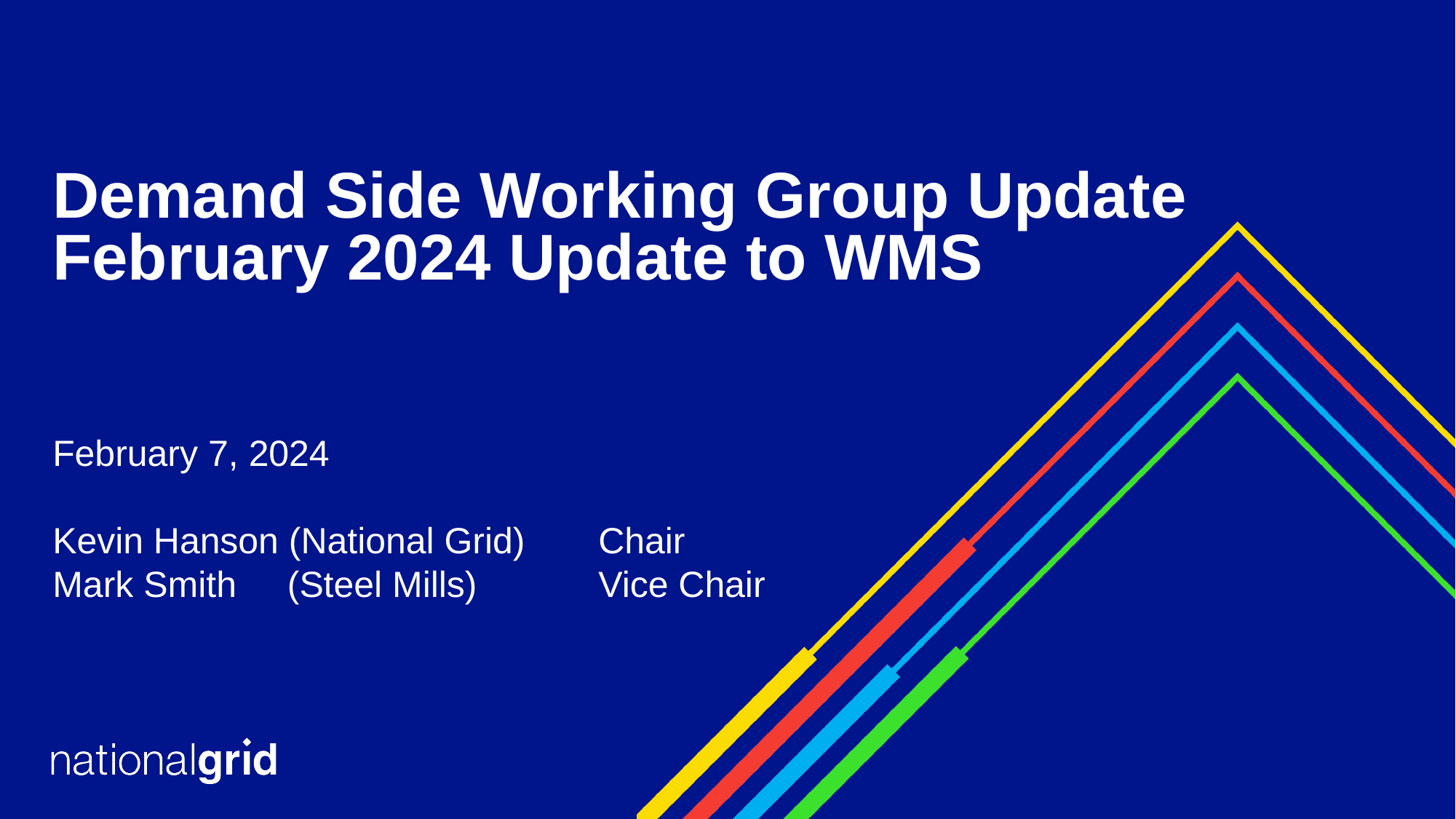

# Demand Side Working Group Update February 2024 Update to WMS
February 7, 2024

Kevin Hanson (National Grid) 	Chair
Mark Smith     (Steel Mills) 		Vice Chair